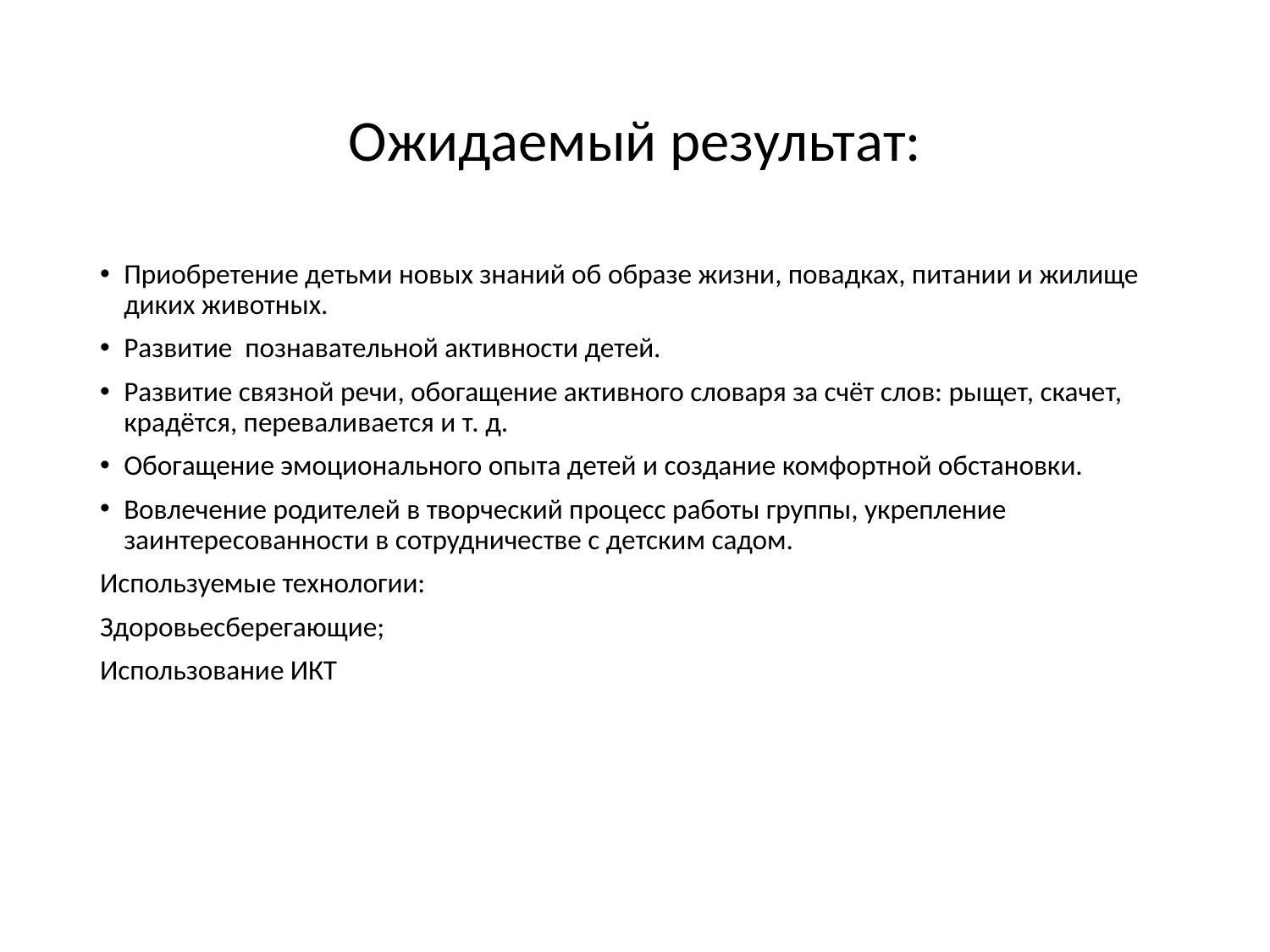

# Ожидаемый результат:
Приобретение детьми новых знаний об образе жизни, повадках, питании и жилище диких животных.
Развитие  познавательной активности детей.
Развитие связной речи, обогащение активного словаря за счёт слов: рыщет, скачет, крадётся, переваливается и т. д.
Обогащение эмоционального опыта детей и создание комфортной обстановки.
Вовлечение родителей в творческий процесс работы группы, укрепление заинтересованности в сотрудничестве с детским садом.
Используемые технологии:
Здоровьесберегающие;
Использование ИКТ